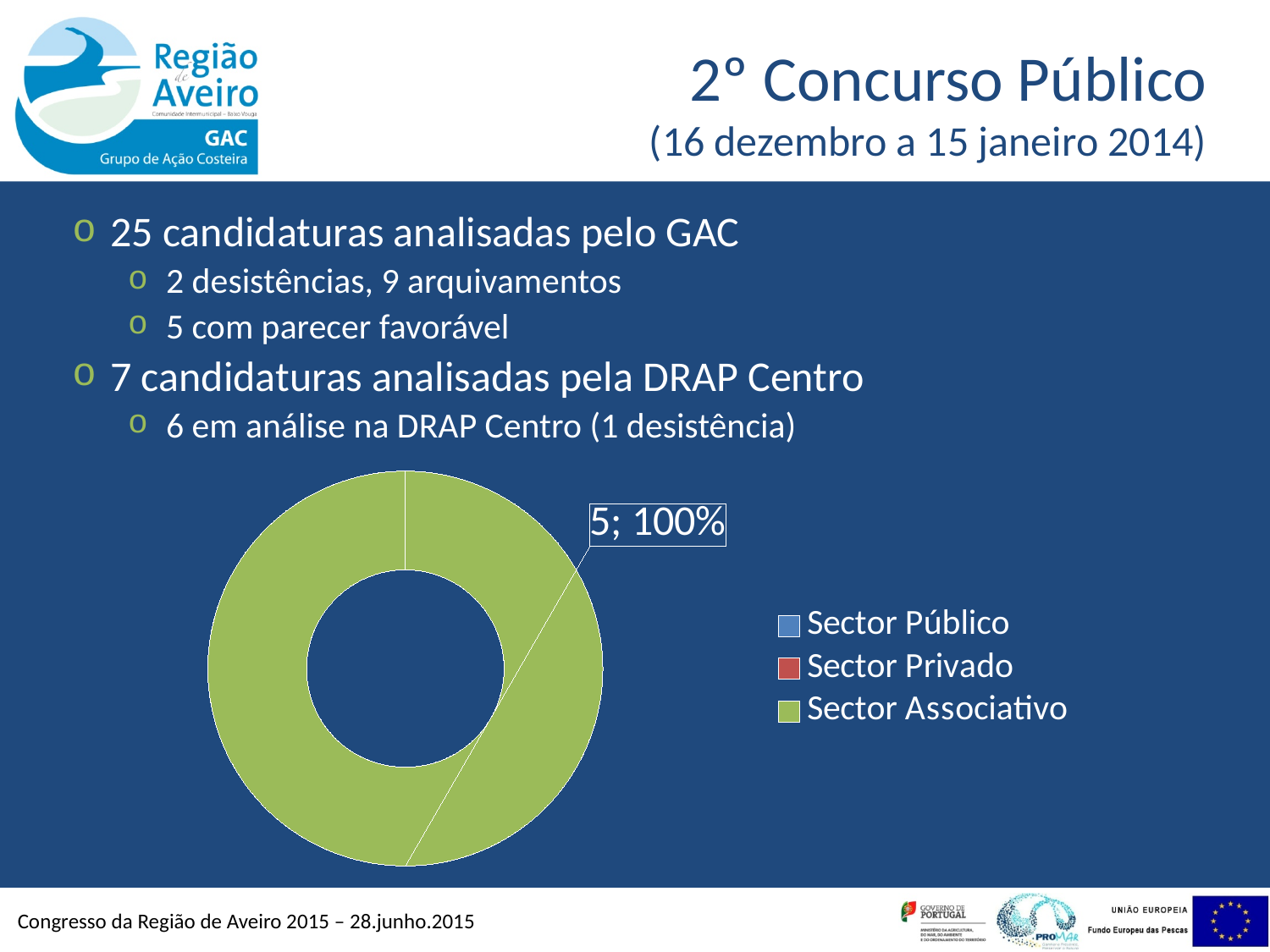

2º Concurso Público
(16 dezembro a 15 janeiro 2014)
25 candidaturas analisadas pelo GAC
2 desistências, 9 arquivamentos
5 com parecer favorável
7 candidaturas analisadas pela DRAP Centro
6 em análise na DRAP Centro (1 desistência)

                                                 Investimento Previsto – 786.992,27 €

### Chart

| Category | Vendas |
|---|---|
| Sector Público | 0.0 |
| Sector Privado | 0.0 |
| Sector Associativo  | 5.0 |
Congresso da Região de Aveiro 2015 – 28.junho.2015